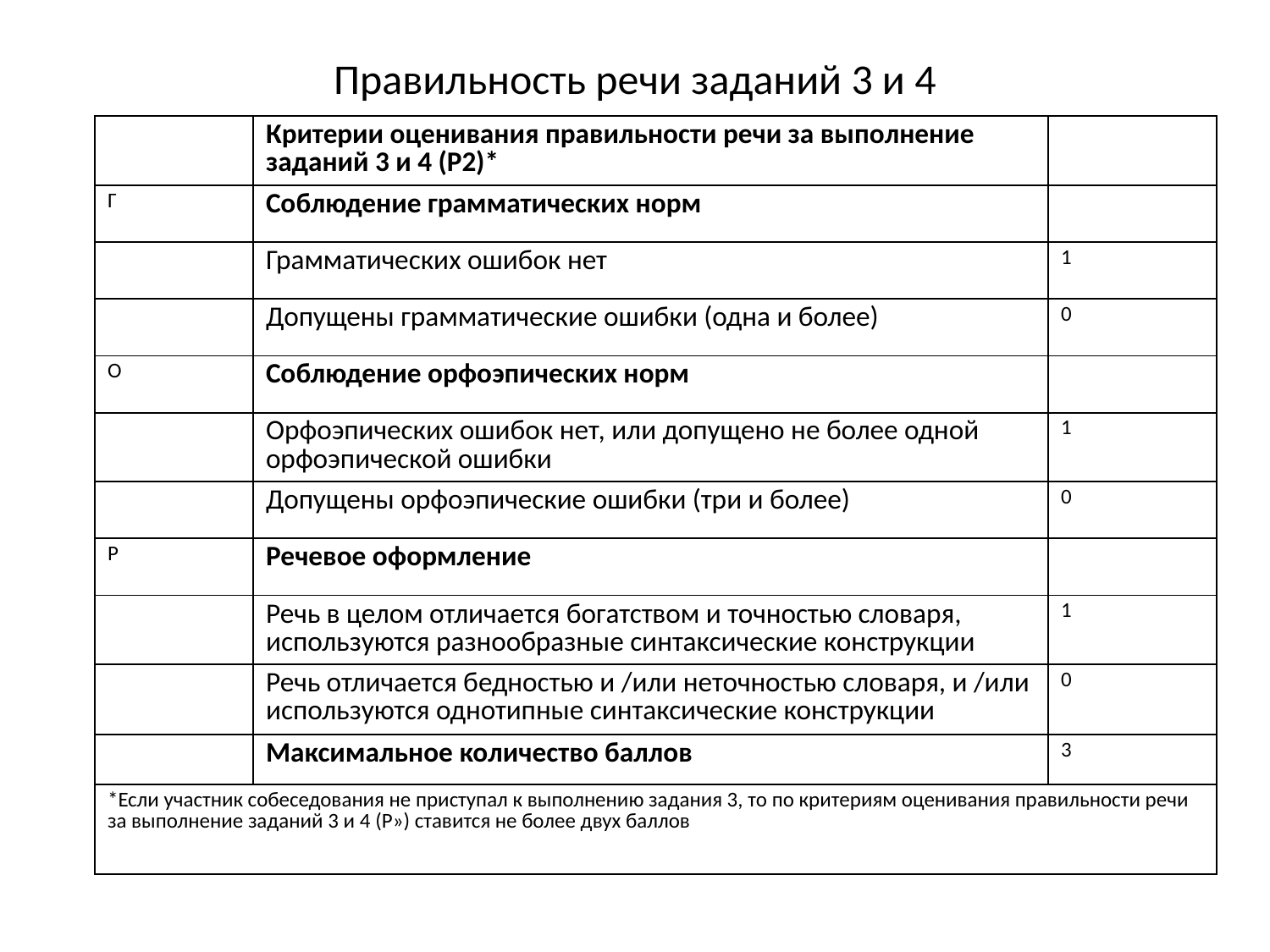

# Правильность речи заданий 3 и 4
| № | Критерии оценивания правильности речи за выполнение заданий 3 и 4 (Р2)\* | Баллы |
| --- | --- | --- |
| Г | Соблюдение грамматических норм |  |
|  | Грамматических ошибок нет | 1 |
|  | Допущены грамматические ошибки (одна и более) | 0 |
| О | Соблюдение орфоэпических норм |  |
|  | Орфоэпических ошибок нет, или допущено не более одной орфоэпической ошибки | 1 |
|  | Допущены орфоэпические ошибки (три и более) | 0 |
| Р | Речевое оформление |  |
|  | Речь в целом отличается богатством и точностью словаря, используются разнообразные синтаксические конструкции | 1 |
|  | Речь отличается бедностью и /или неточностью словаря, и /или используются однотипные синтаксические конструкции | 0 |
|  | Максимальное количество баллов | 3 |
| \*Если участник собеседования не приступал к выполнению задания 3, то по критериям оценивания правильности речи за выполнение заданий 3 и 4 (Р») ставится не более двух баллов |  |  |